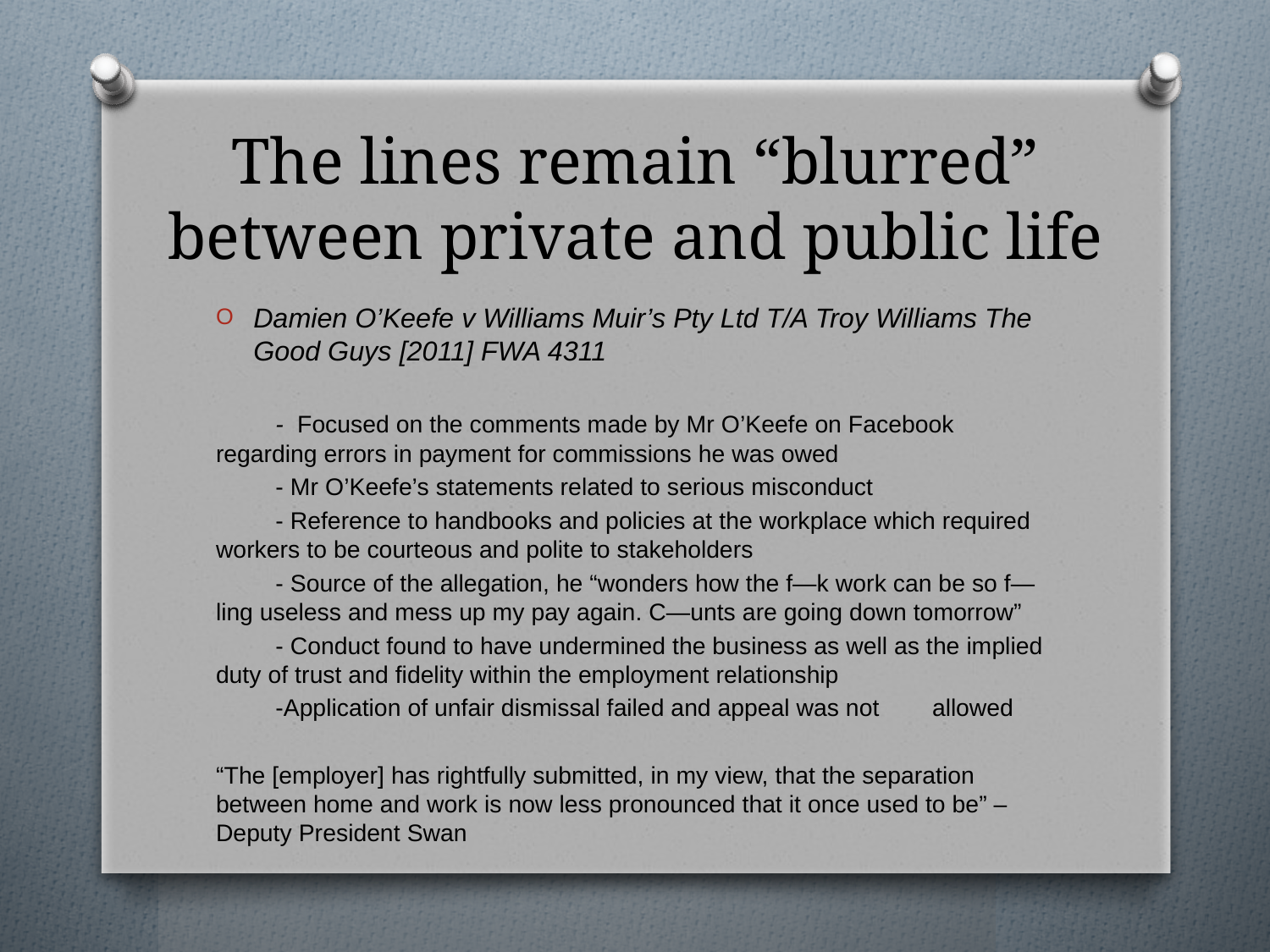

# The lines remain “blurred” between private and public life
Damien O’Keefe v Williams Muir’s Pty Ltd T/A Troy Williams The Good Guys [2011] FWA 4311

	-  Focused on the comments made by Mr O’Keefe on Facebook regarding errors in payment for commissions he was owed
	- Mr O’Keefe’s statements related to serious misconduct
	- Reference to handbooks and policies at the workplace which required workers to be courteous and polite to stakeholders
	- Source of the allegation, he “wonders how the f—k work can be so f—ling useless and mess up my pay again. C—unts are going down tomorrow”
	- Conduct found to have undermined the business as well as the implied duty of trust and fidelity within the employment relationship
	-Application of unfair dismissal failed and appeal was not 	allowed

“The [employer] has rightfully submitted, in my view, that the separation between home and work is now less pronounced that it once used to be” – Deputy President Swan